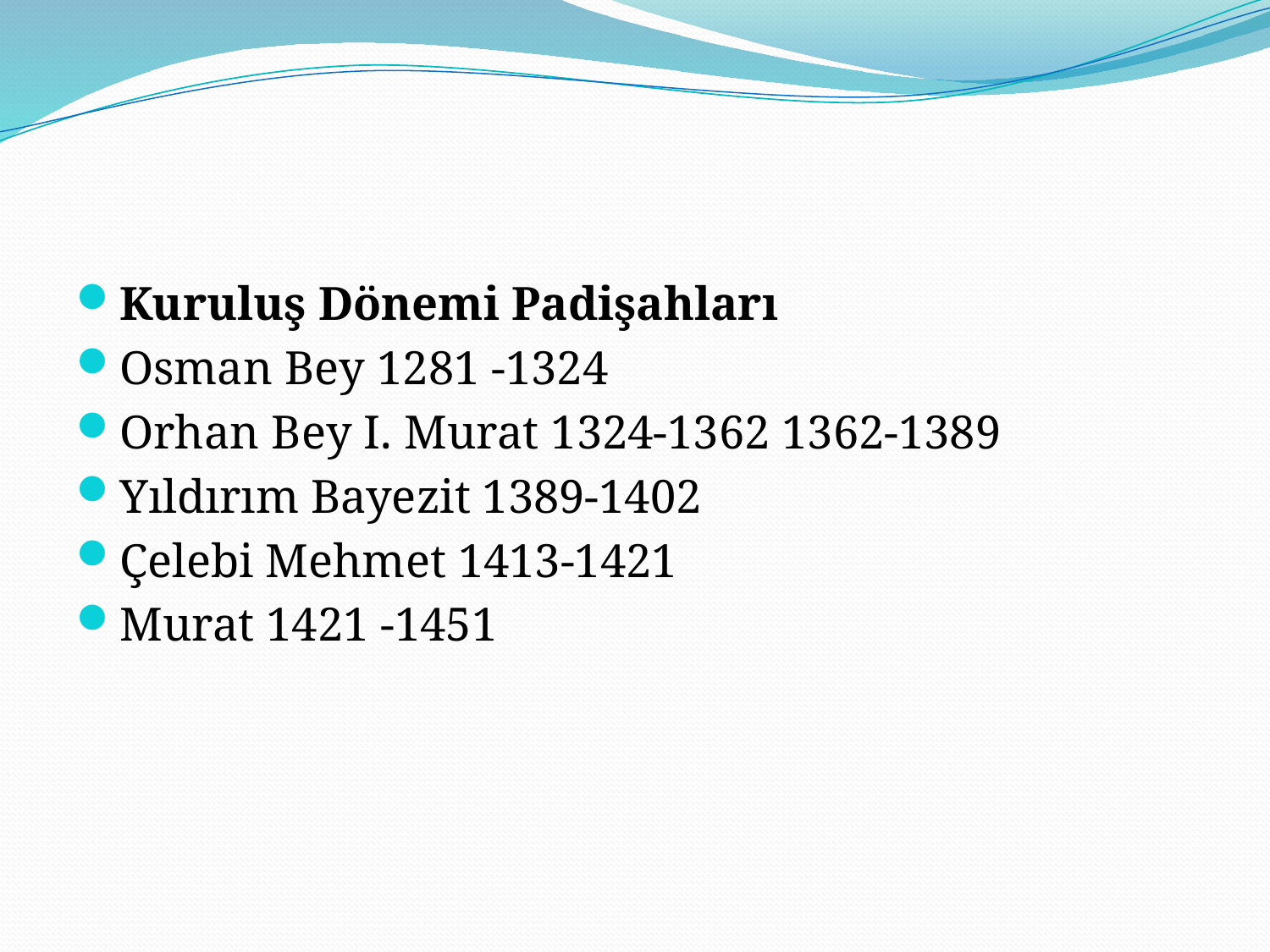

#
Kuruluş Dönemi Padişahları
Osman Bey 1281 -1324
Orhan Bey I. Murat 1324-1362 1362-1389
Yıldırım Bayezit 1389-1402
Çelebi Mehmet 1413-1421
Murat 1421 -1451